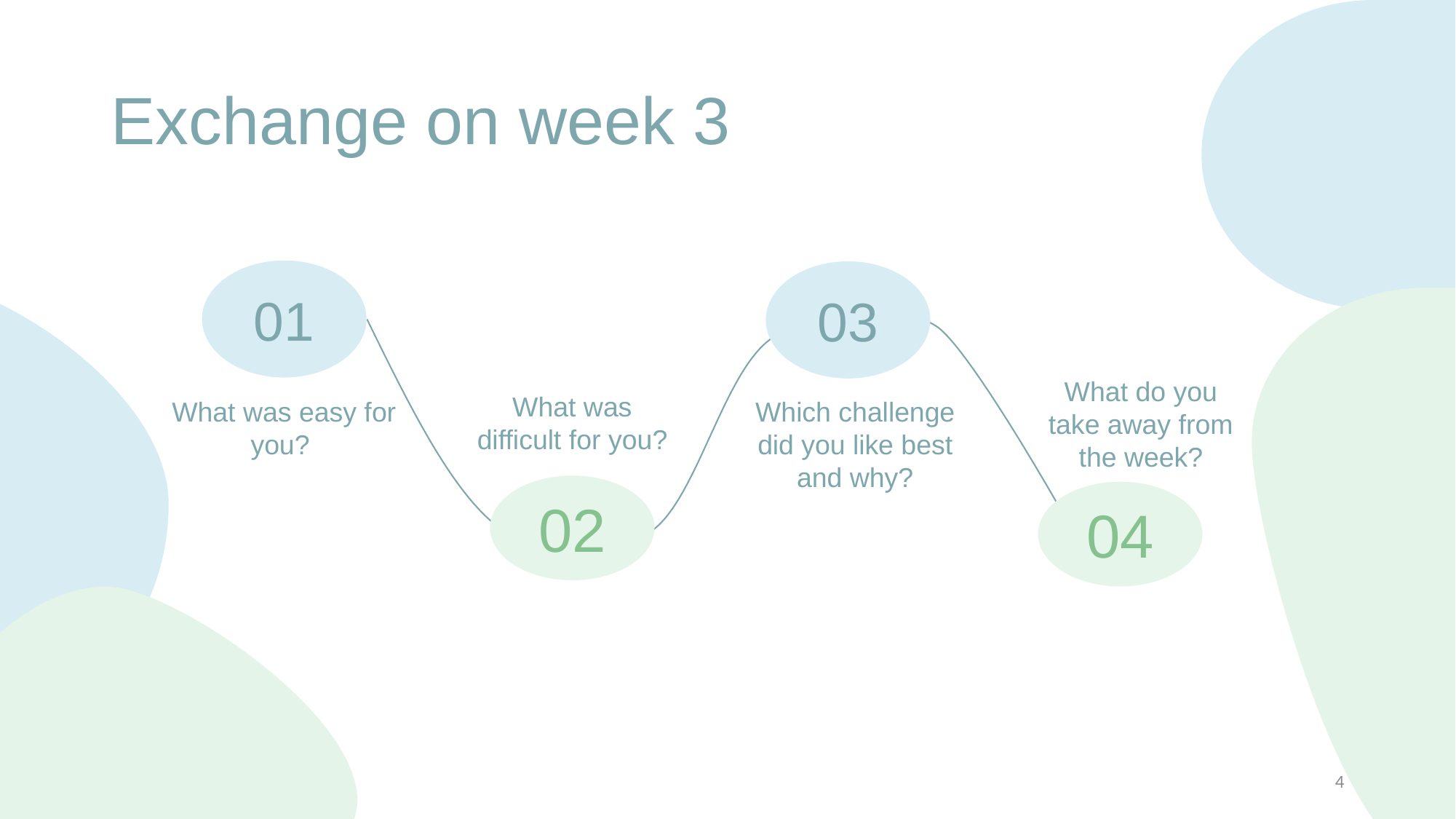

# Exchange on week 3
01
03

What do you take away from the week?
What was difficult for you?
What was easy for you?
Which challenge did you like best and why?
02
04

4